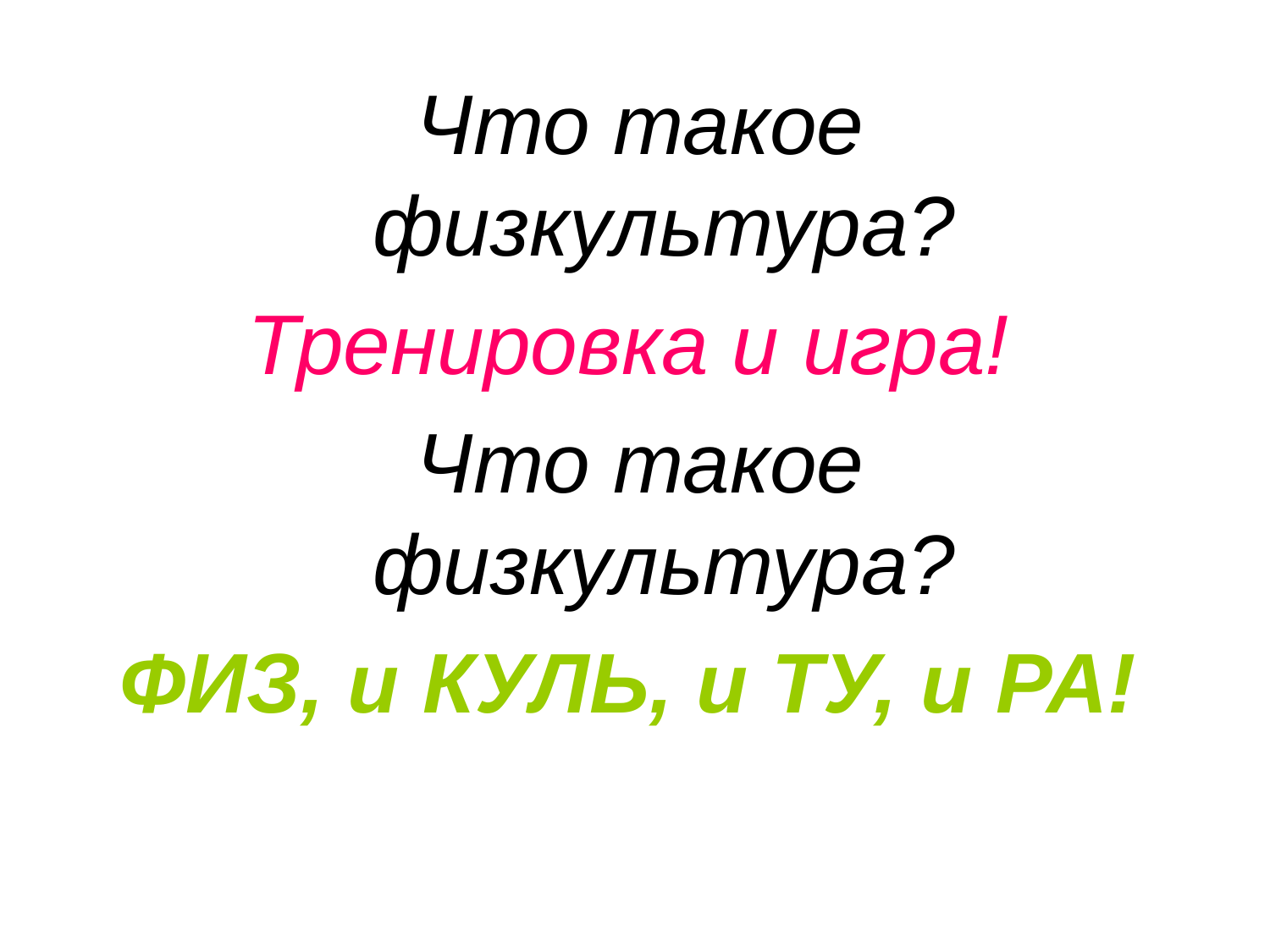

Что такое физкультура?
Тренировка и игра!
Что такое физкультура?
ФИЗ, и КУЛЬ, и ТУ, и РА!